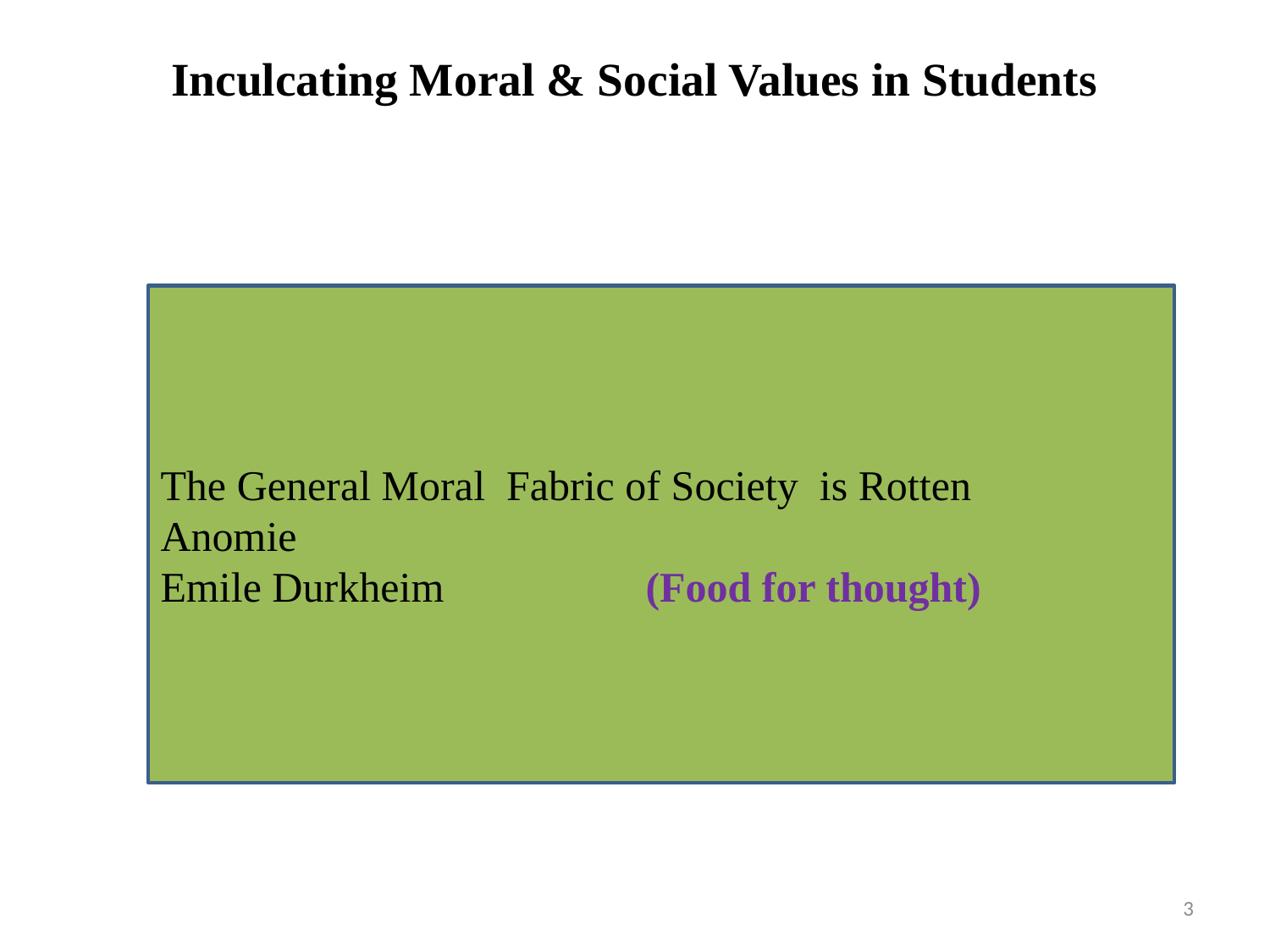

# Inculcating Moral & Social Values in Students

The General Moral  Fabric of Society  is Rotten
Anomie
Emile Durkheim                   (Food for thought)
3